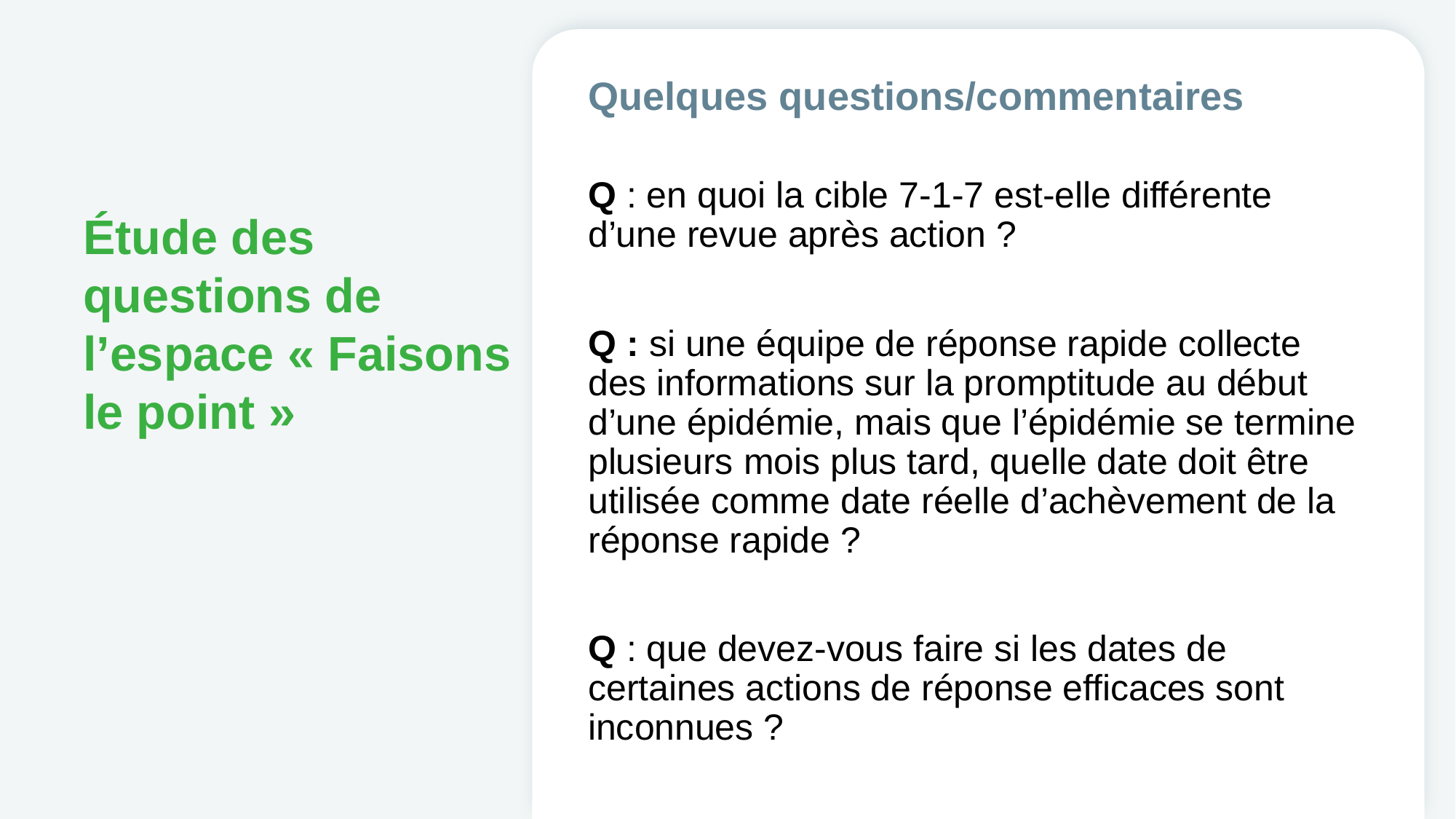

Quelques questions/commentaires
Q : en quoi la cible 7-1-7 est-elle différente d’une revue après action ?

Q : si une équipe de réponse rapide collecte des informations sur la promptitude au début d’une épidémie, mais que l’épidémie se termine plusieurs mois plus tard, quelle date doit être utilisée comme date réelle d’achèvement de la réponse rapide ?

Q : que devez-vous faire si les dates de certaines actions de réponse efficaces sont inconnues ?

# Étude des questions de l’espace « Faisons le point »